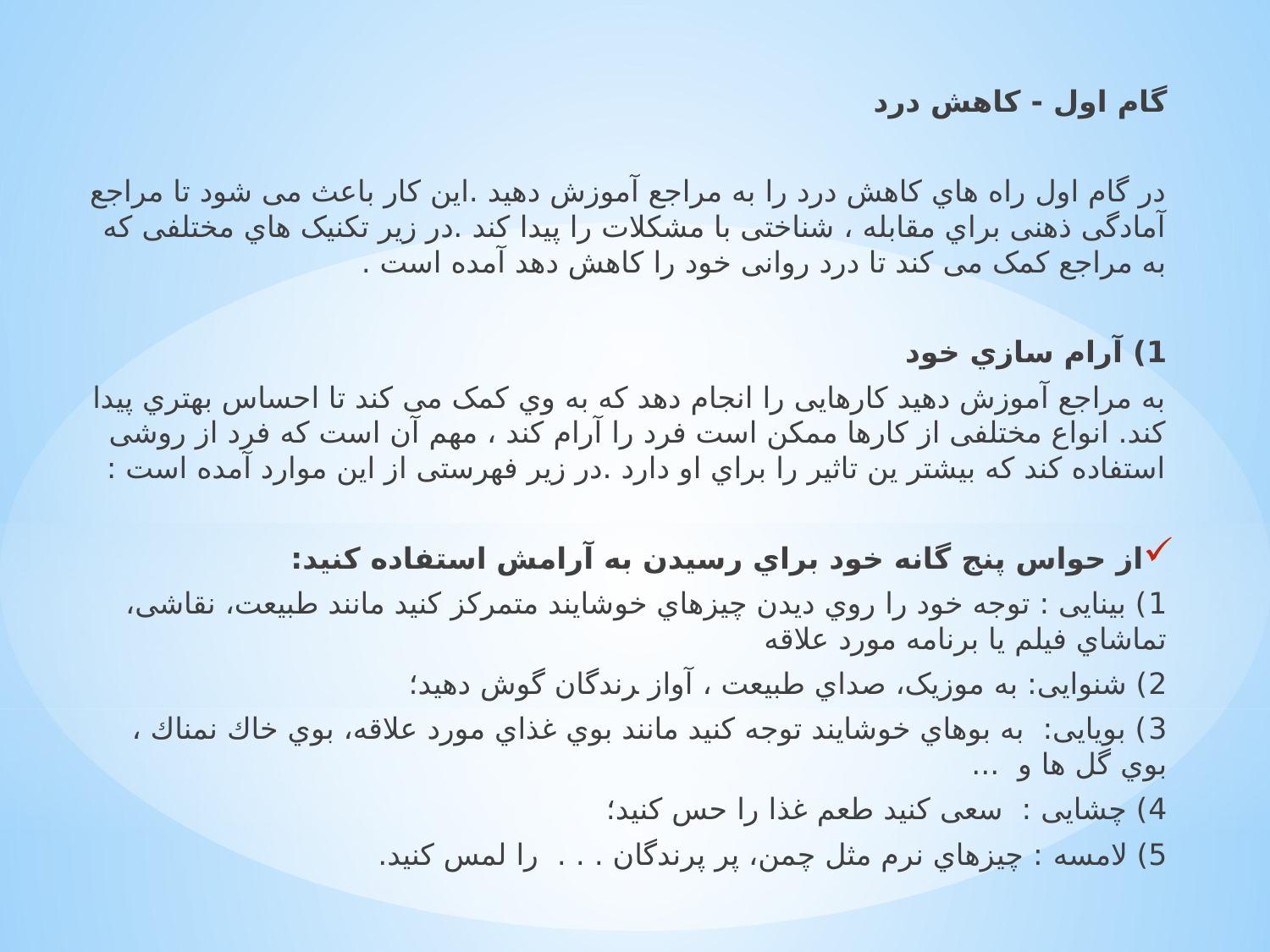

ﮔﺎم اول - ﮐﺎﻫﺶ درد

در ﮔﺎم اول راه ﻫﺎي ﮐﺎﻫﺶ درد را ﺑﻪ ﻣﺮاﺟﻊ آﻣﻮزش دﻫﯿﺪ .اﯾﻦ ﮐﺎر ﺑﺎﻋﺚ ﻣﯽ ﺷﻮد ﺗﺎ ﻣﺮاﺟﻊ آﻣﺎدﮔﯽ ذﻫﻨﯽ ﺑﺮاي ﻣﻘﺎﺑﻠﻪ ، ﺷﻨﺎﺧﺘﯽ ﺑﺎ ﻣﺸﮑﻼت را ﭘﯿﺪا ﮐﻨﺪ .در زﯾﺮ ﺗﮑﻨﯿﮏ ﻫﺎي ﻣﺨﺘﻠﻔﯽ ﮐﻪ ﺑﻪ ﻣﺮاﺟﻊ ﮐﻤﮏ ﻣﯽ ﮐﻨﺪ ﺗﺎ درد رواﻧﯽ ﺧﻮد را ﮐﺎﻫﺶ دﻫﺪ آﻣﺪه اﺳﺖ .

1) آرام ﺳﺎزي ﺧﻮد
ﺑﻪ ﻣﺮاﺟﻊ آﻣﻮزش دﻫﯿﺪ ﮐﺎرﻫﺎﯾﯽ را اﻧﺠﺎم دﻫﺪ ﮐﻪ ﺑﻪ وي ﮐﻤﮏ ﻣﯽ ﮐﻨﺪ ﺗﺎ اﺣﺴﺎس ﺑﻬﺘﺮي ﭘﯿﺪا ﮐﻨﺪ. اﻧﻮاع ﻣﺨﺘﻠﻔﯽ از ﮐﺎرﻫﺎ ﻣﻤﮑﻦ اﺳﺖ ﻓﺮد را آرام ﮐﻨﺪ ، ﻣﻬﻢ آن اﺳﺖ ﮐﻪ ﻓﺮد از روﺷﯽ اﺳﺘﻔﺎده ﮐﻨﺪ ﮐﻪ ﺑﯿﺸﺘﺮ ﯾﻦ ﺗﺎﺛﯿﺮ را ﺑﺮاي او دارد .در زﯾﺮ ﻓﻬﺮﺳﺘﯽ از اﯾﻦ ﻣﻮارد آﻣﺪه اﺳﺖ :

از ﺣﻮاس ﭘﻨﺞ ﮔﺎﻧﻪ ﺧﻮد ﺑﺮاي رﺳﯿﺪن ﺑﻪ آراﻣﺶ اﺳﺘﻔﺎده ﮐﻨﯿﺪ:
1) ﺑﯿﻨﺎﯾﯽ : ﺗﻮﺟﻪ ﺧﻮد را روي دﯾﺪن ﭼﯿﺰﻫﺎي ﺧﻮﺷﺎﯾﻨﺪ ﻣﺘﻤﺮﮐﺰ ﮐﻨﯿﺪ ﻣﺎﻧﻨﺪ ﻃﺒﯿﻌﺖ، ﻧﻘﺎﺷﯽ، ﺗﻤﺎﺷﺎي ﻓﯿﻠﻢ ﯾﺎ ﺑﺮﻧﺎﻣﻪ ﻣﻮرد ﻋﻼﻗﻪ
2) ﺷﻨﻮاﯾﯽ: ﺑﻪ ﻣﻮزﯾﮏ، ﺻﺪاي ﻃﺒﯿﻌﺖ ، آواز ﺮﻧﺪﮔﺎن ﮔﻮش دﻫﯿﺪ؛
3) ﺑﻮﯾﺎﯾﯽ:  ﺑﻪ ﺑﻮﻫﺎي ﺧﻮﺷﺎﯾﻨﺪ ﺗﻮﺟﻪ ﮐﻨﯿﺪ ﻣﺎﻧﻨﺪ ﺑﻮي ﻏﺬاي ﻣﻮرد ﻋﻼﻗﻪ، ﺑﻮي ﺧﺎك ﻧﻤﻨﺎك ، ﺑﻮي ﮔﻞ ﻫﺎ و  ...
4) ﭼﺸﺎﯾﯽ :  ﺳﻌﯽ ﮐﻨﯿﺪ ﻃﻌﻢ ﻏﺬا را ﺣﺲ ﮐﻨﯿﺪ؛
5) لامسه : ﭼﯿﺰﻫﺎي ﻧﺮم ﻣﺜﻞ ﭼﻤﻦ، ﭘﺮ ﭘﺮﻧﺪﮔﺎن . . .  را ﻟﻤﺲ ﮐﻨﯿﺪ.